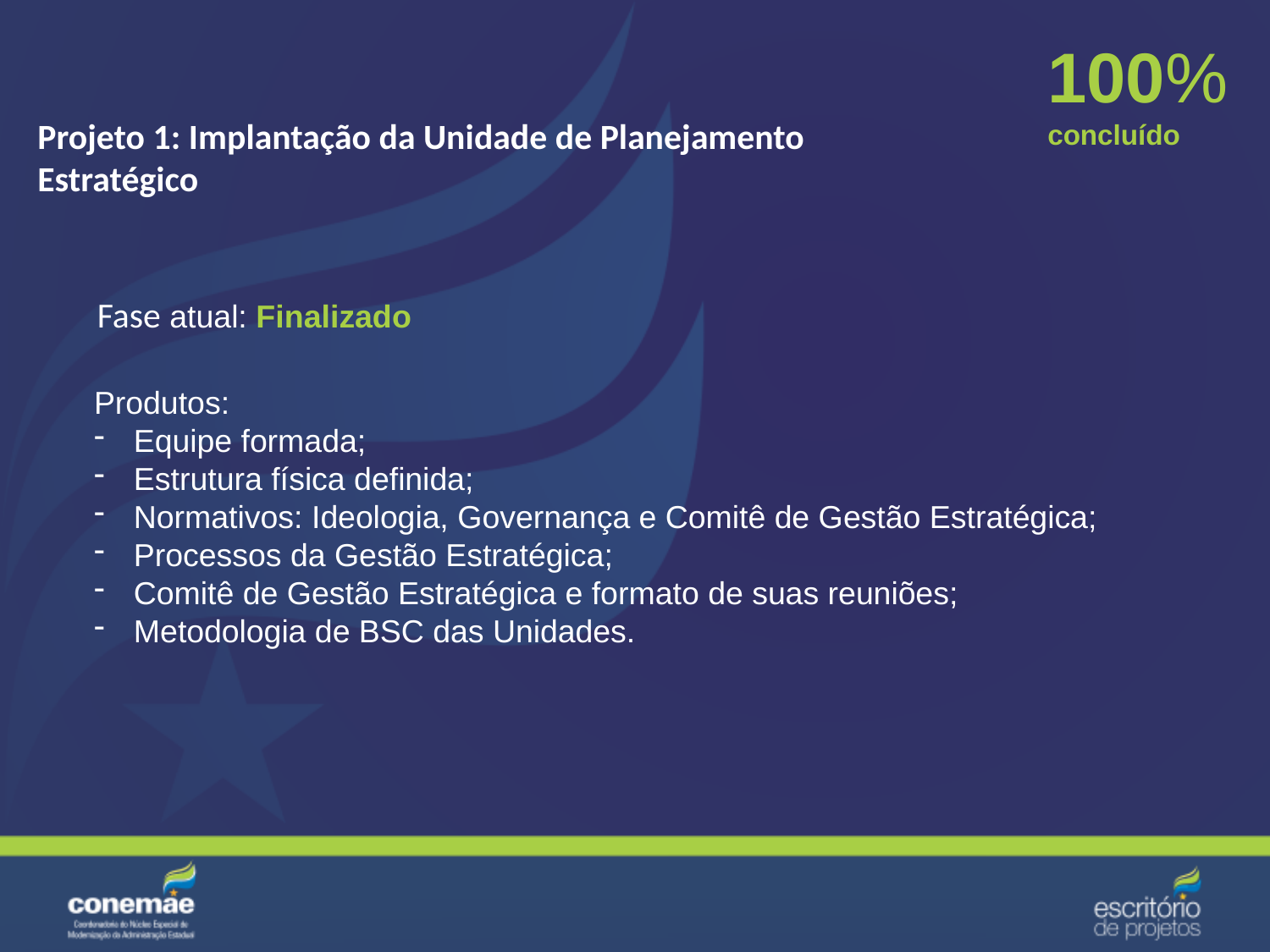

100%
concluído
# Projeto 1: Implantação da Unidade de Planejamento Estratégico
Fase atual: Finalizado
Produtos:
Equipe formada;
Estrutura física definida;
Normativos: Ideologia, Governança e Comitê de Gestão Estratégica;
Processos da Gestão Estratégica;
Comitê de Gestão Estratégica e formato de suas reuniões;
Metodologia de BSC das Unidades.